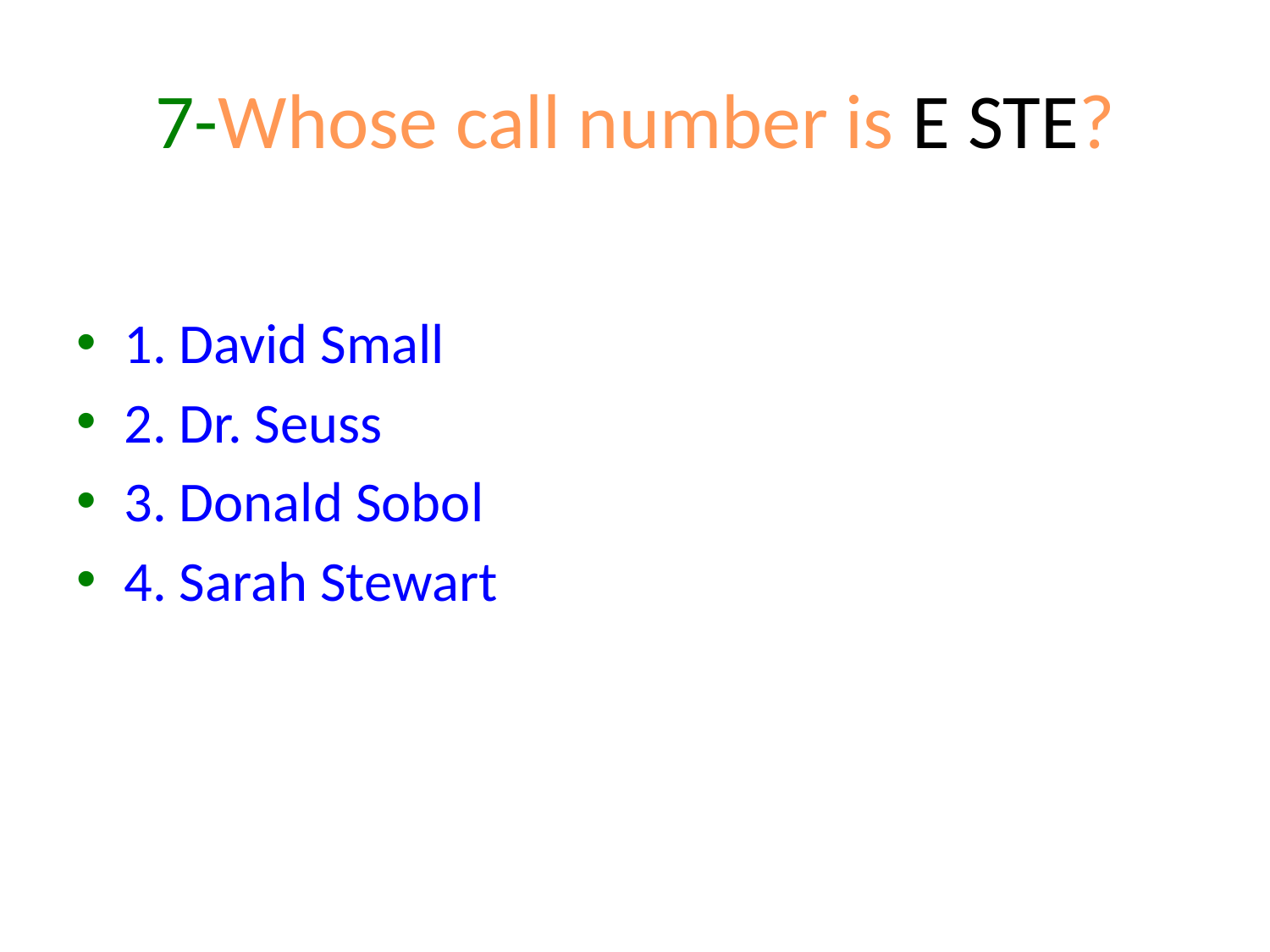

# 7-Whose call number is E STE?

1. David Small
2. Dr. Seuss
3. Donald Sobol
4. Sarah Stewart